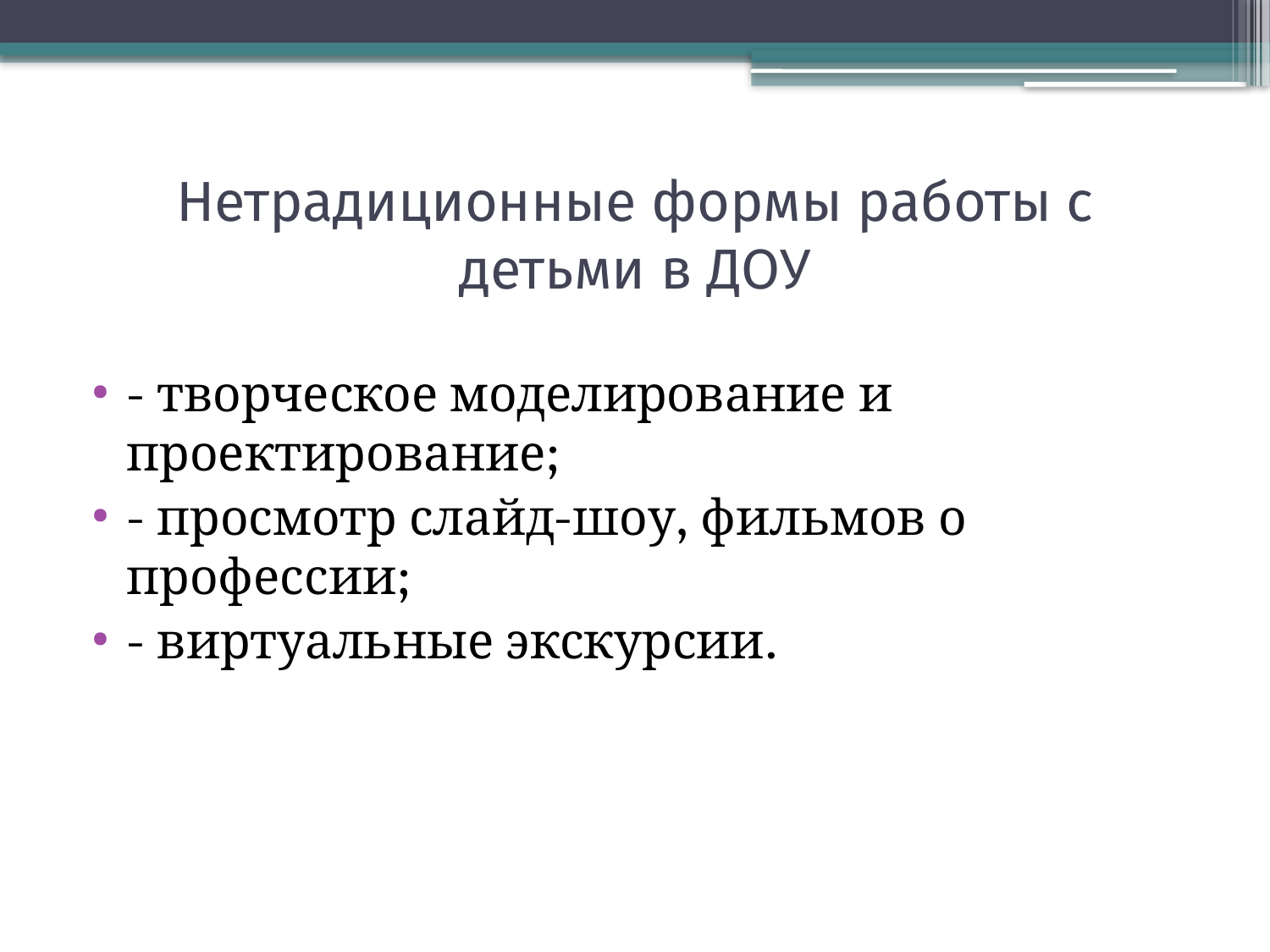

# Нетрадиционные формы работы с детьми в ДОУ
- творческое моделирование и проектирование;
- просмотр слайд-шоу, фильмов о профессии;
- виртуальные экскурсии.